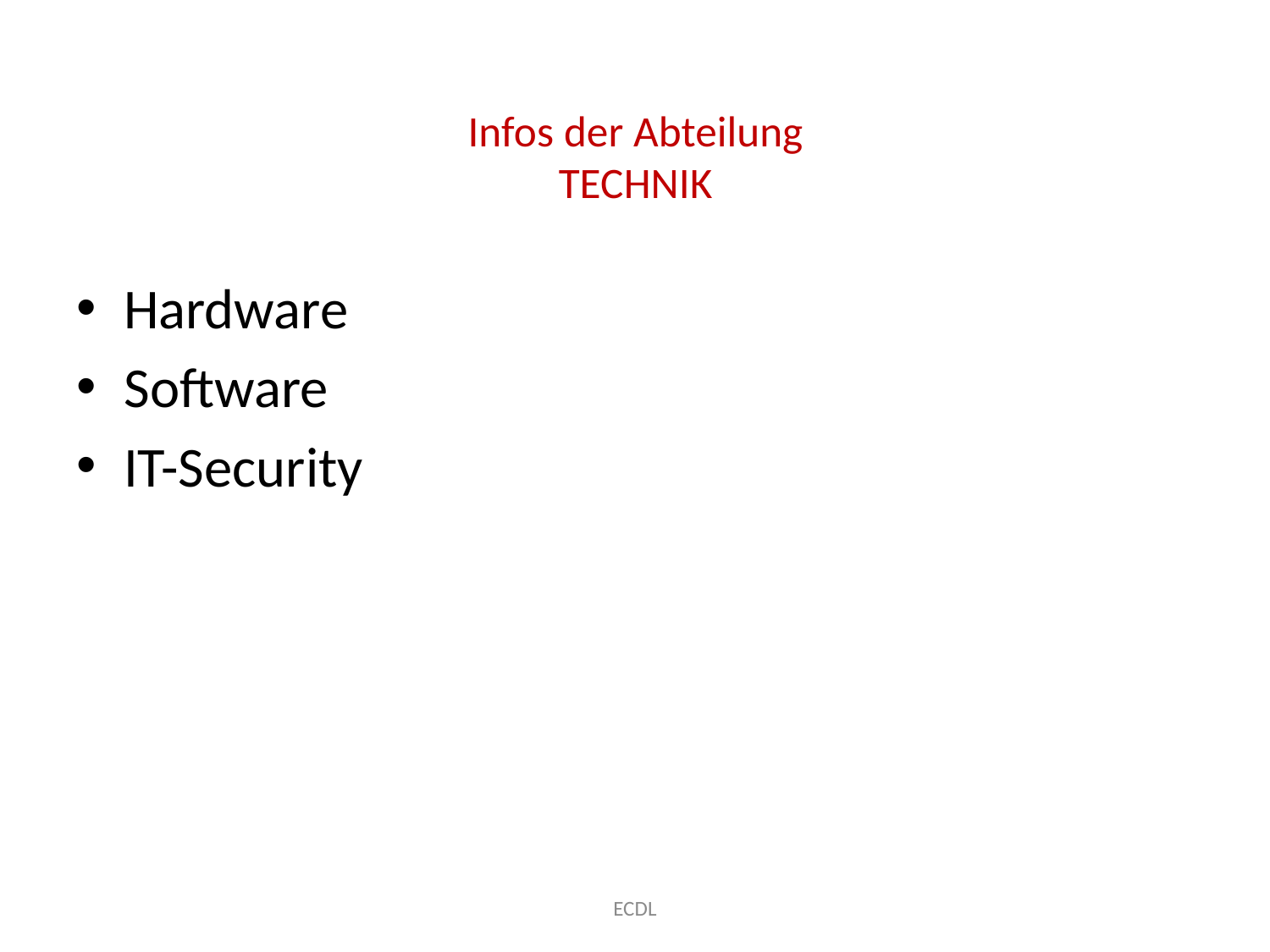

# Infos der Abteilung TECHNIK
Hardware
Software
IT-Security
ECDL